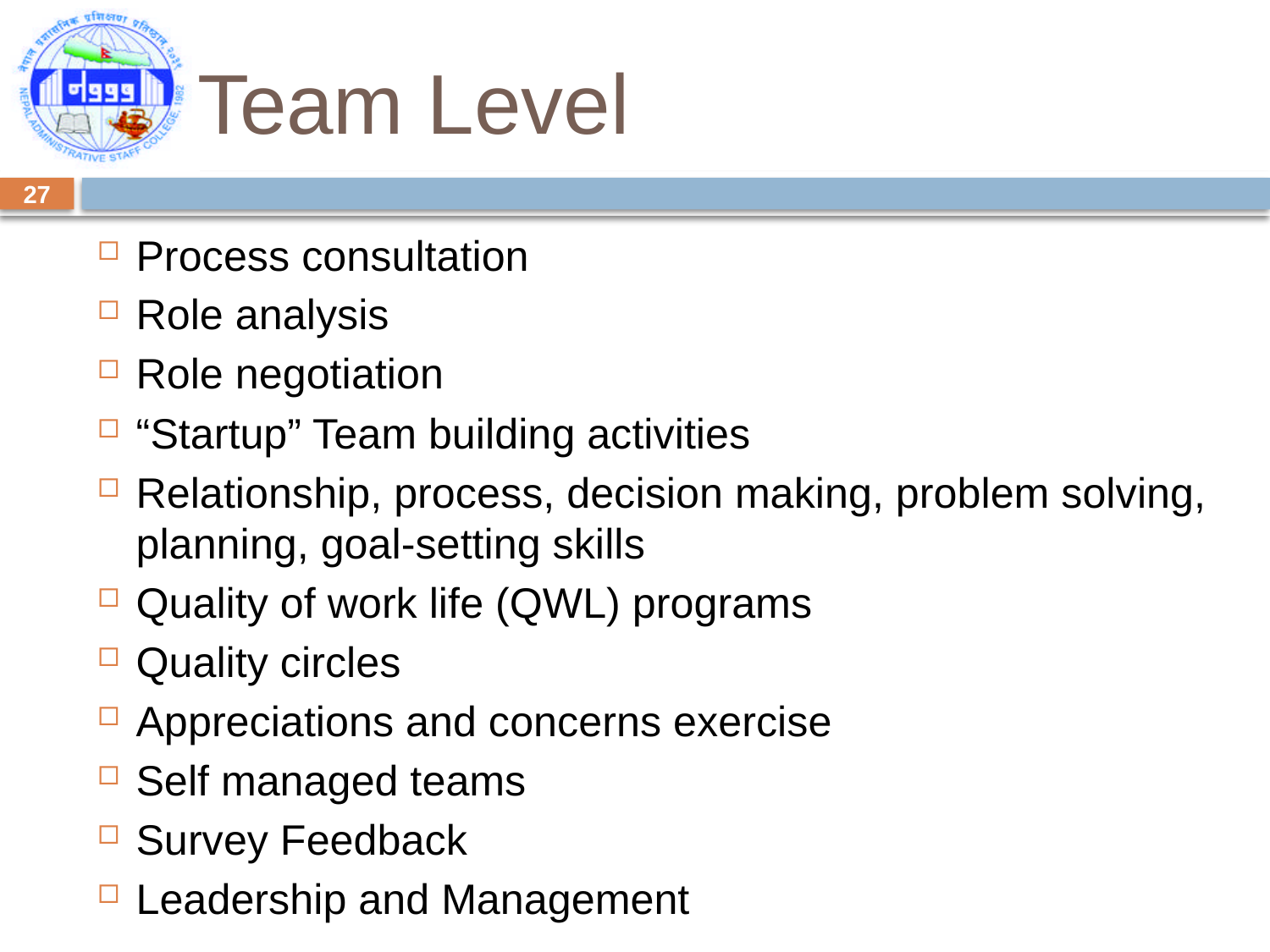

# Team Level
27
Process consultation
Role analysis
Role negotiation
“Startup” Team building activities
Relationship, process, decision making, problem solving, planning, goal-setting skills
Quality of work life (QWL) programs
Quality circles
Appreciations and concerns exercise
Self managed teams
Survey Feedback
Leadership and Management